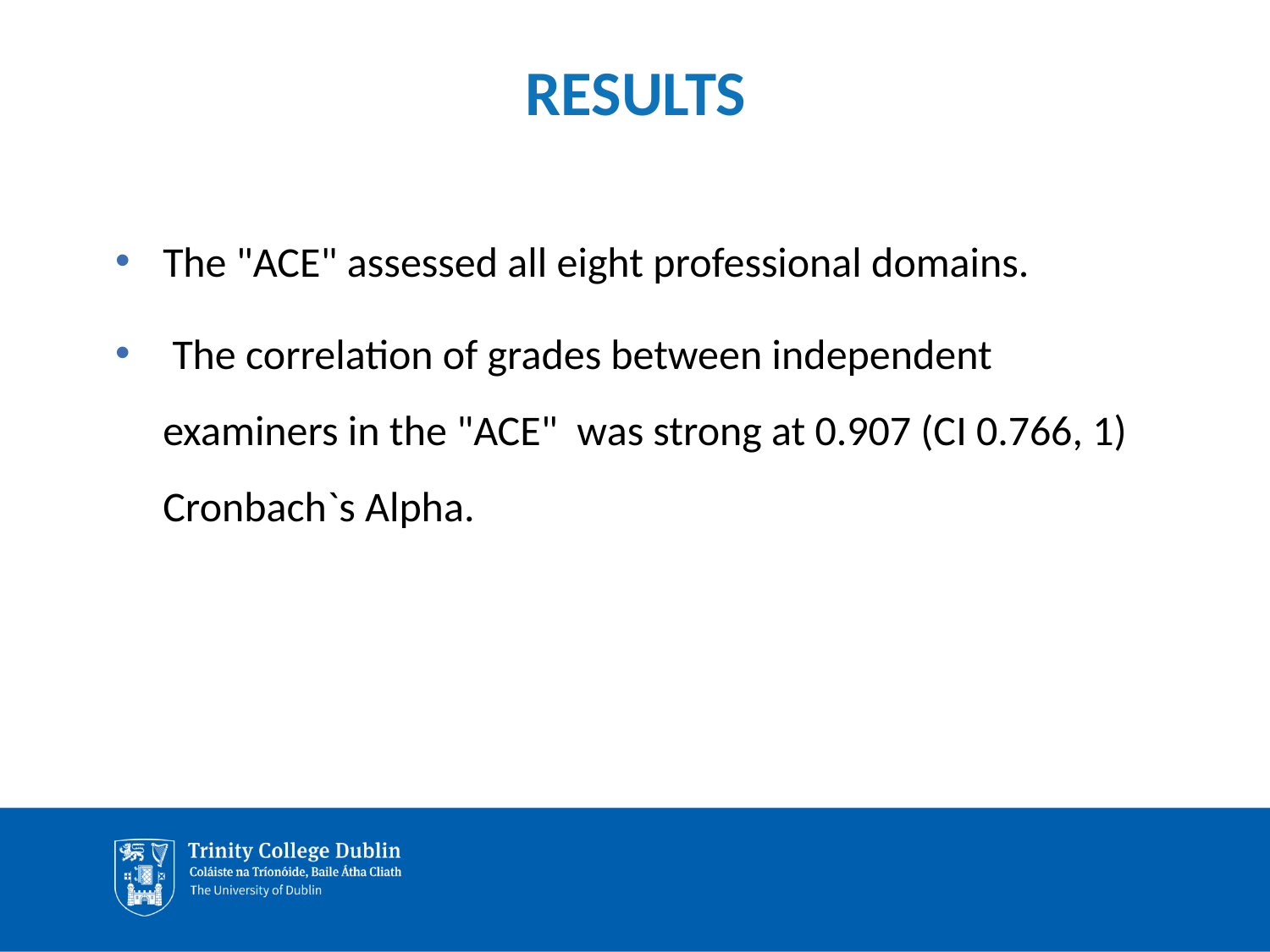

# RESULTS

The "ACE" assessed all eight professional domains.
 The correlation of grades between independent examiners in the "ACE"  was strong at 0.907 (CI 0.766, 1) Cronbach`s Alpha.